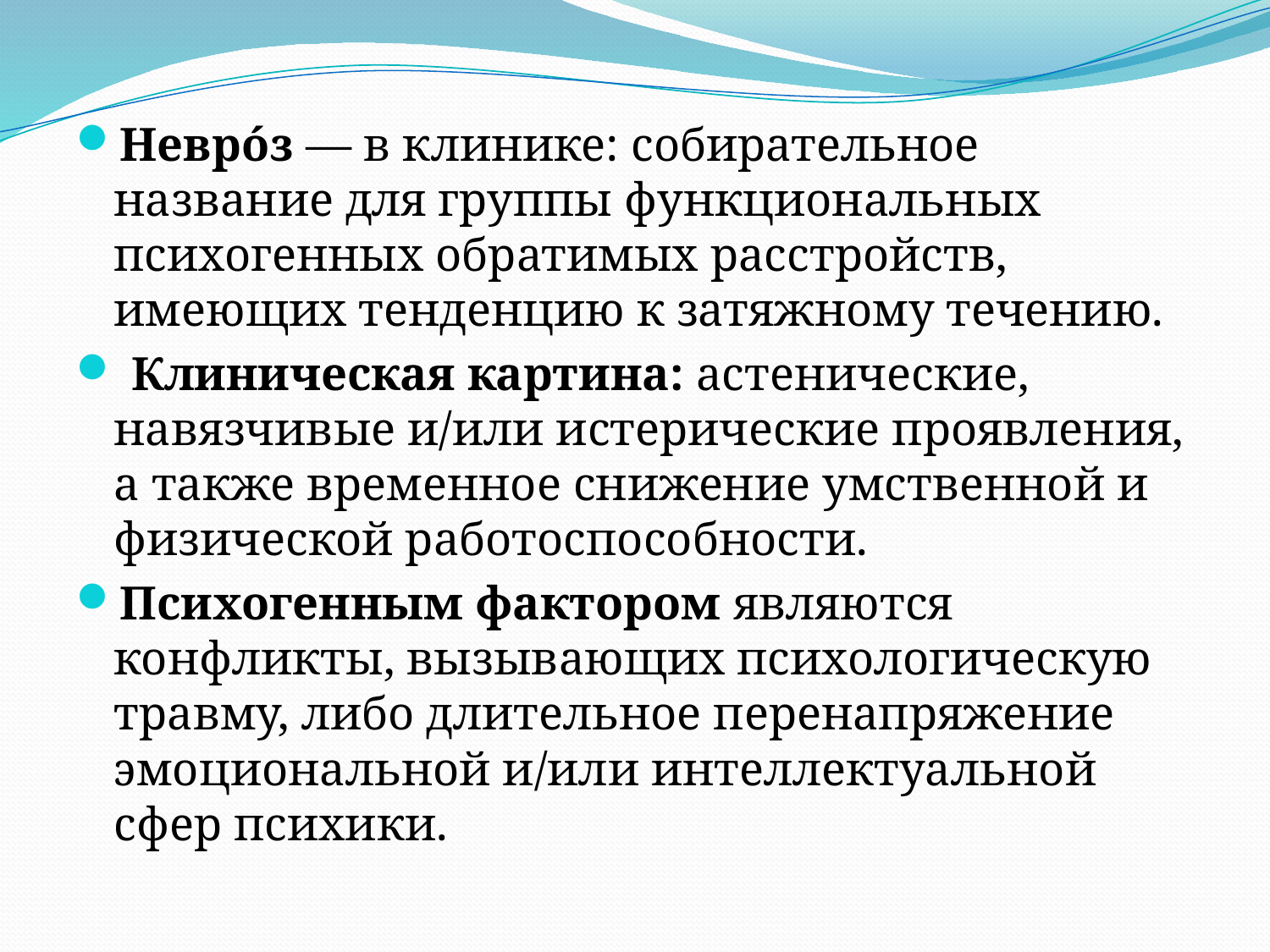

Невро́з — в клинике: собирательное название для группы функциональных психогенных обратимых расстройств, имеющих тенденцию к затяжному течению.
 Клиническая картина: астенические, навязчивые и/или истерические проявления, а также временное снижение умственной и физической работоспособности.
Психогенным фактором являются конфликты, вызывающих психологическую травму, либо длительное перенапряжение эмоциональной и/или интеллектуальной сфер психики.